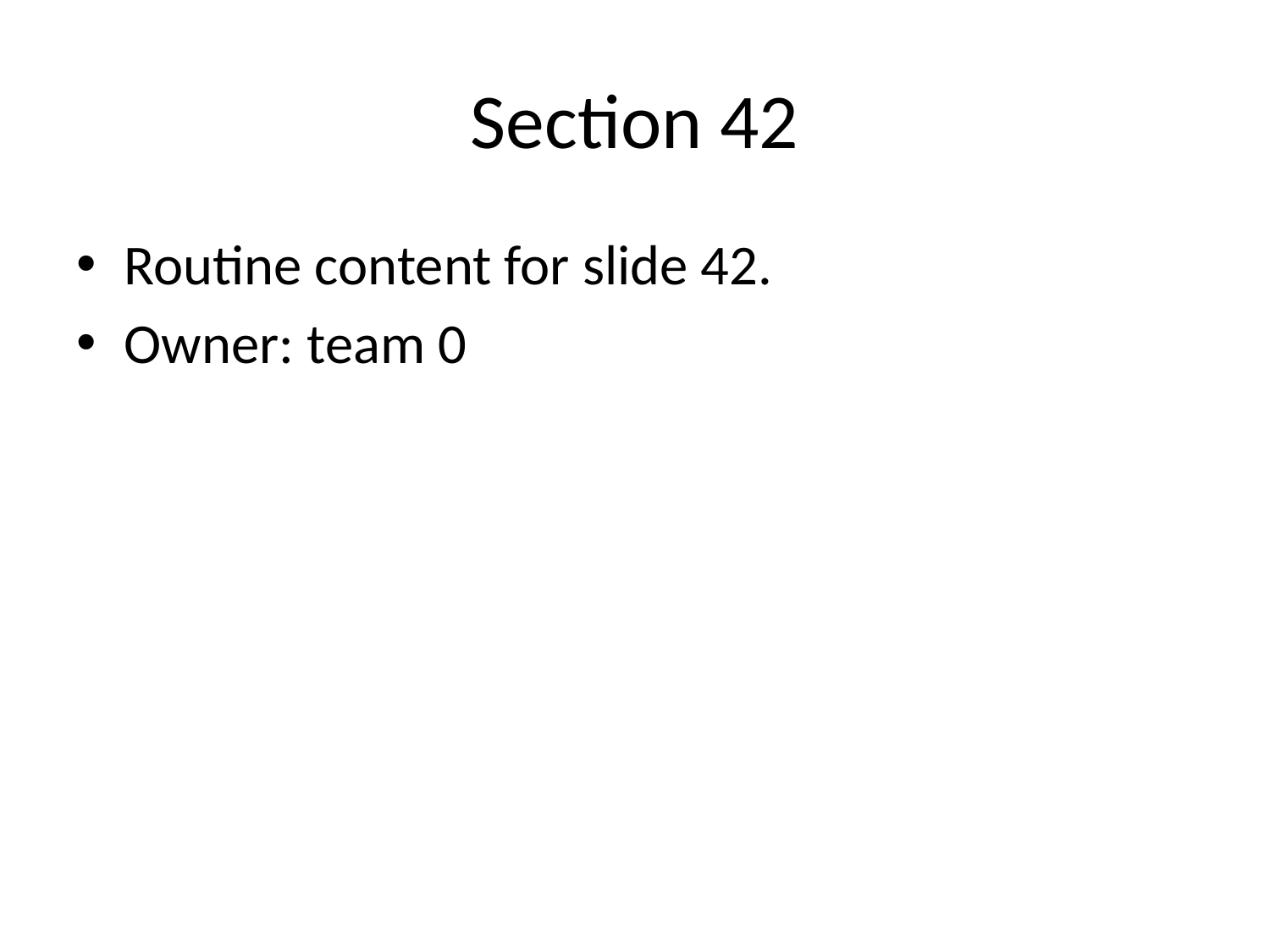

# Section 42
Routine content for slide 42.
Owner: team 0